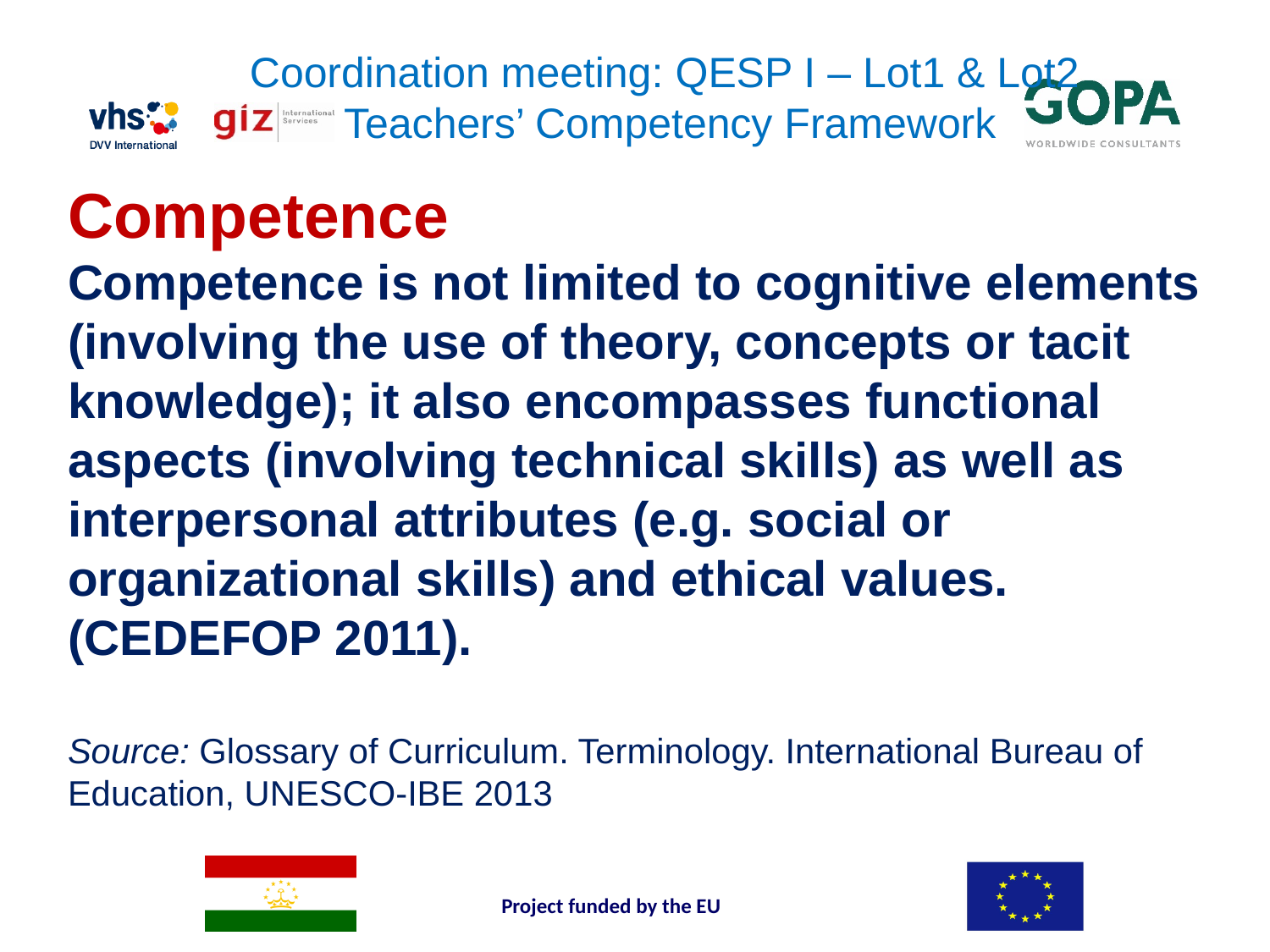

# Coordination meeting: QESP I – Lot1 & Lot2 Teachers’ Competency Framework

Competence
Competence is not limited to cognitive elements (involving the use of theory, concepts or tacit knowledge); it also encompasses functional aspects (involving technical skills) as well as interpersonal attributes (e.g. social or organizational skills) and ethical values. (CEDEFOP 2011).

Source: Glossary of Curriculum. Terminology. International Bureau of Education, UNESCO-IBE 2013

Project funded by the EU